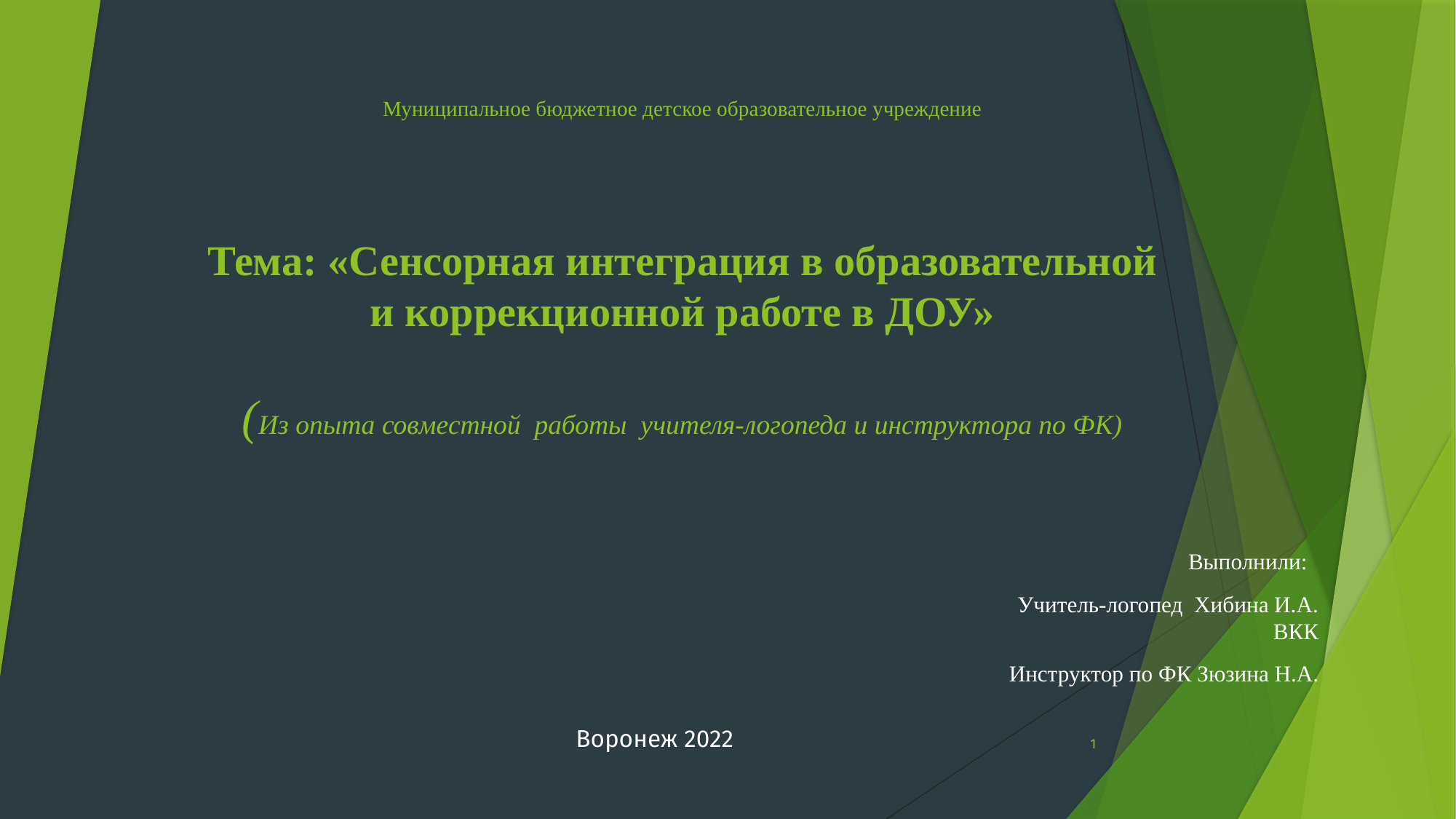

# Муниципальное бюджетное детское образовательное учреждение Тема: «Сенсорная интеграция в образовательной и коррекционной работе в ДОУ» (Из опыта совместной  работы  учителя-логопеда и инструктора по ФК)
Выполнили:
Учитель-логопед  Хибина И.А. ВКК
 Инструктор по ФК Зюзина Н.А.

Воронеж 2022
1